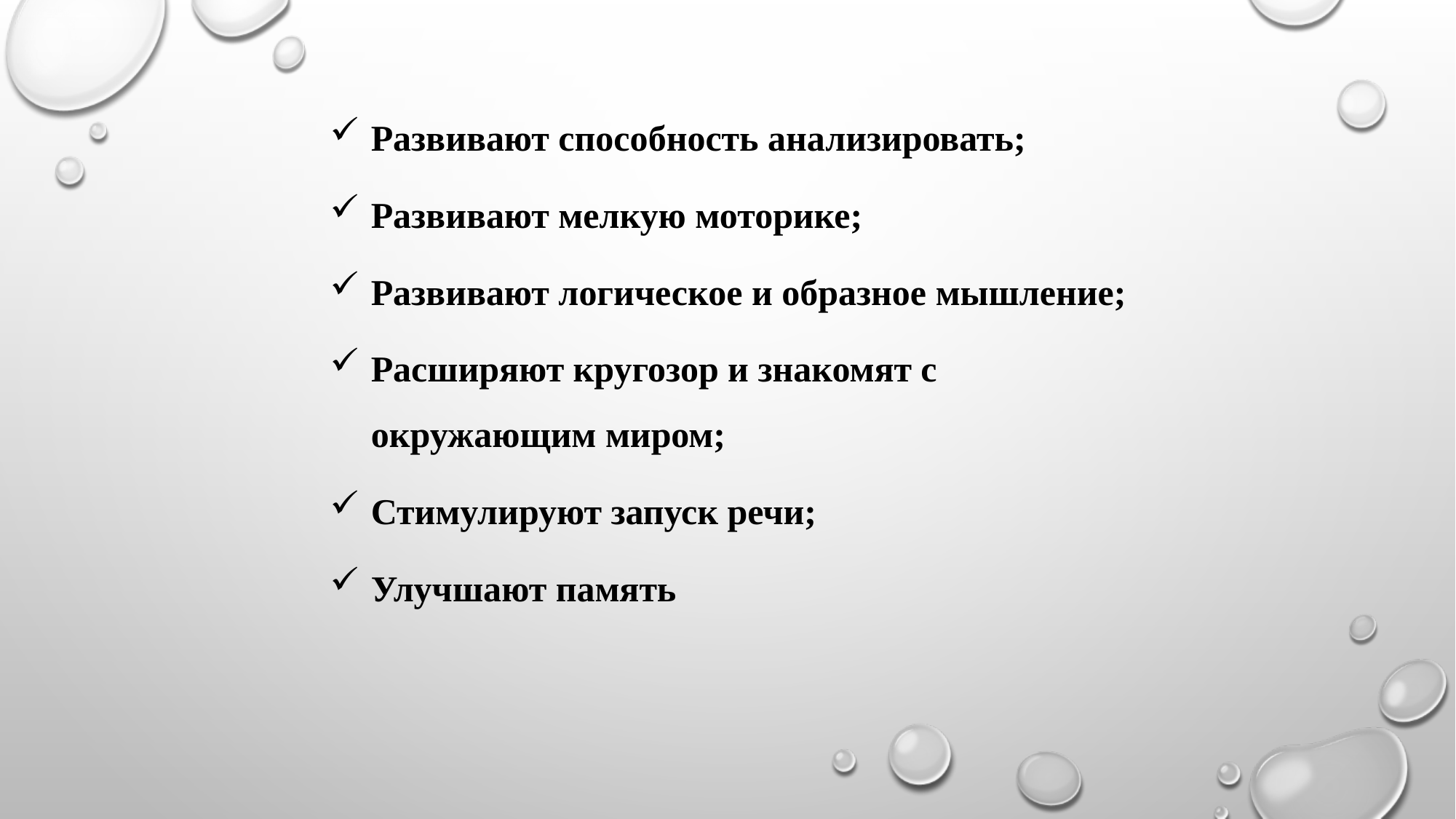

Развивают способность анализировать;
Развивают мелкую моторике;
Развивают логическое и образное мышление;
Расширяют кругозор и знакомят с окружающим миром;
Стимулируют запуск речи;
Улучшают память